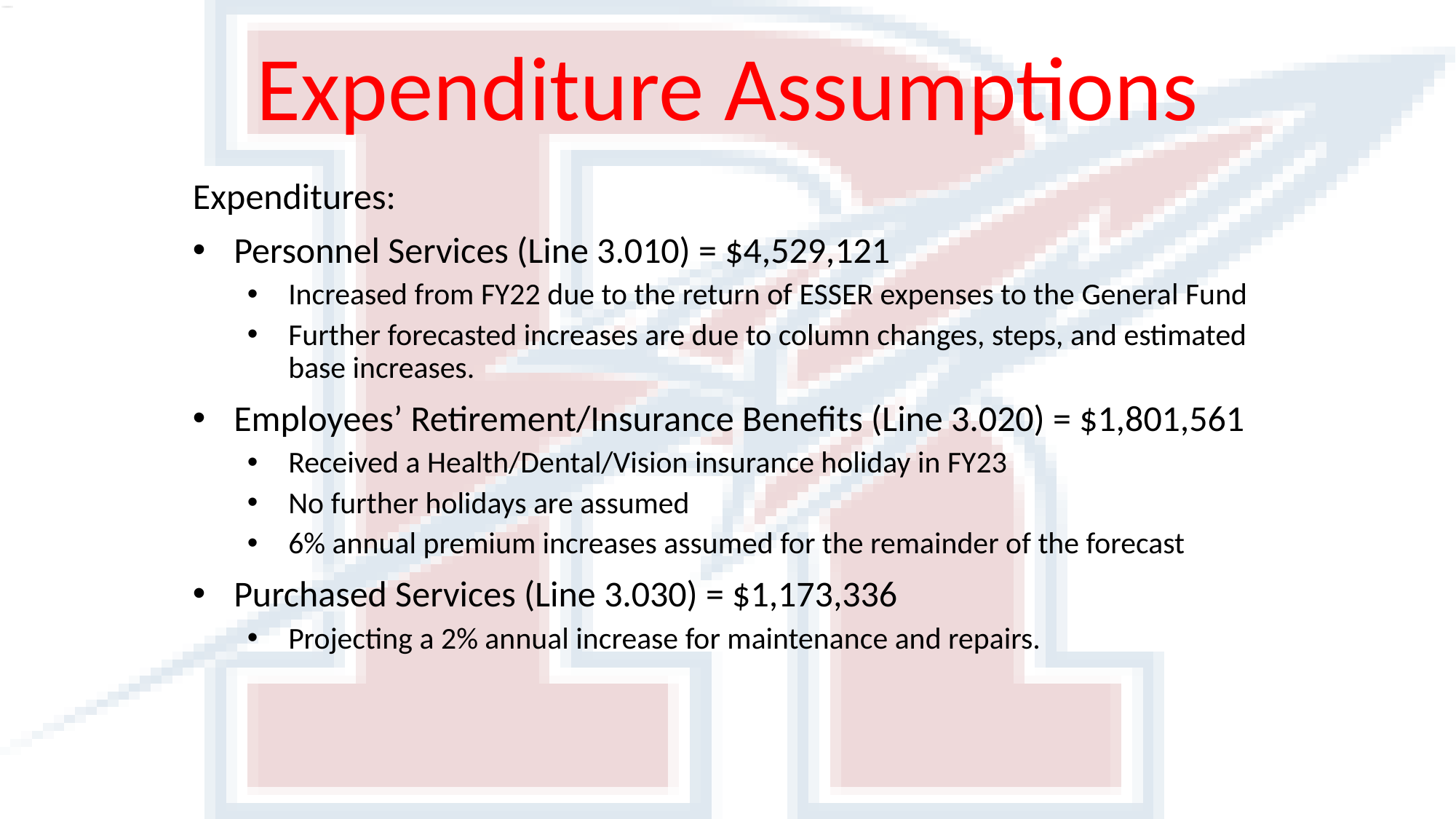

# Expenditure Assumptions
Expenditures:
Personnel Services (Line 3.010) = $4,529,121
Increased from FY22 due to the return of ESSER expenses to the General Fund
Further forecasted increases are due to column changes, steps, and estimated base increases.
Employees’ Retirement/Insurance Benefits (Line 3.020) = $1,801,561
Received a Health/Dental/Vision insurance holiday in FY23
No further holidays are assumed
6% annual premium increases assumed for the remainder of the forecast
Purchased Services (Line 3.030) = $1,173,336
Projecting a 2% annual increase for maintenance and repairs.